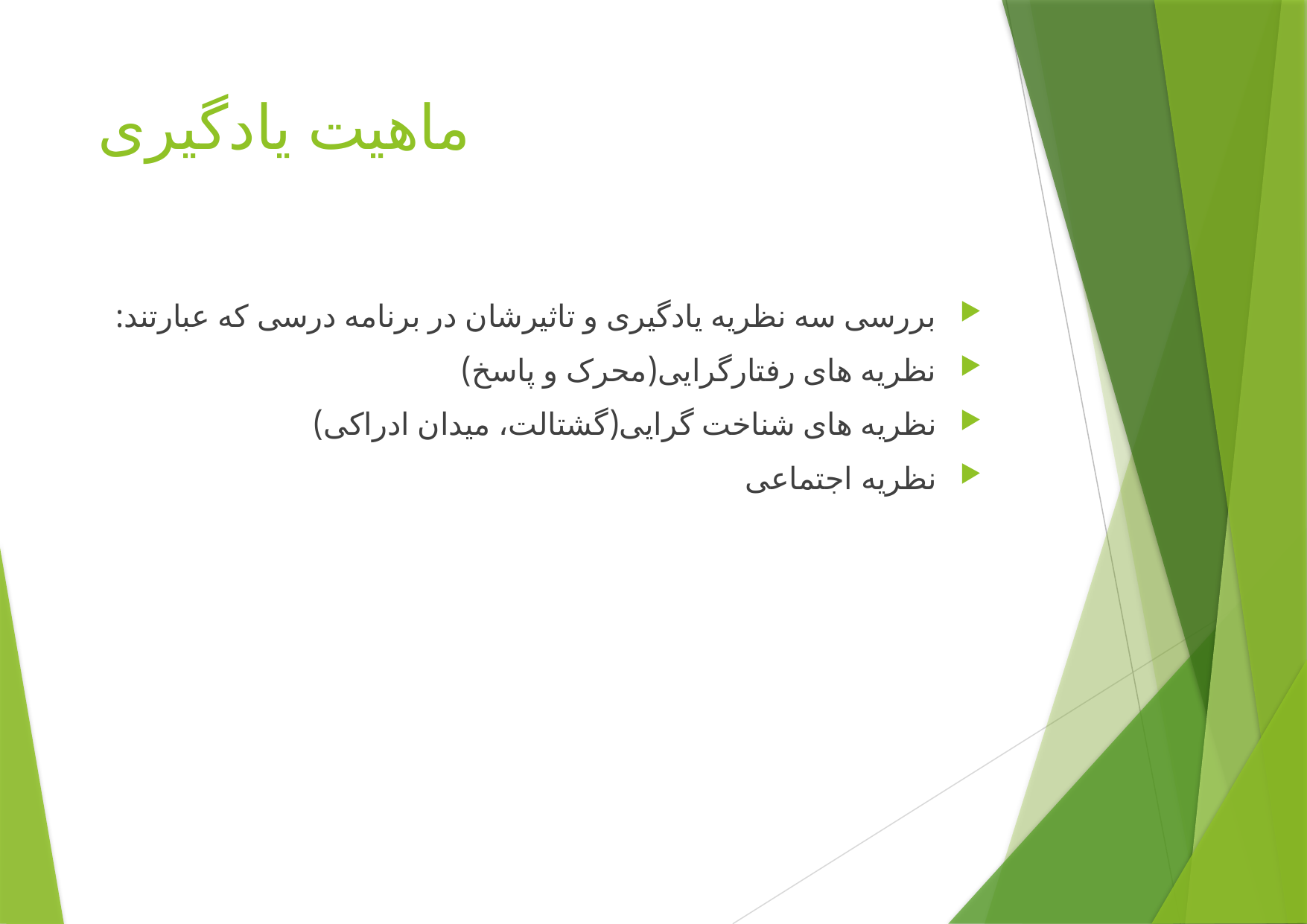

# ماهیت یادگیری
بررسی سه نظریه یادگیری و تاثیرشان در برنامه درسی که عبارتند:
نظریه های رفتارگرایی(محرک و پاسخ)
نظریه های شناخت گرایی(گشتالت، میدان ادراکی)
نظریه اجتماعی